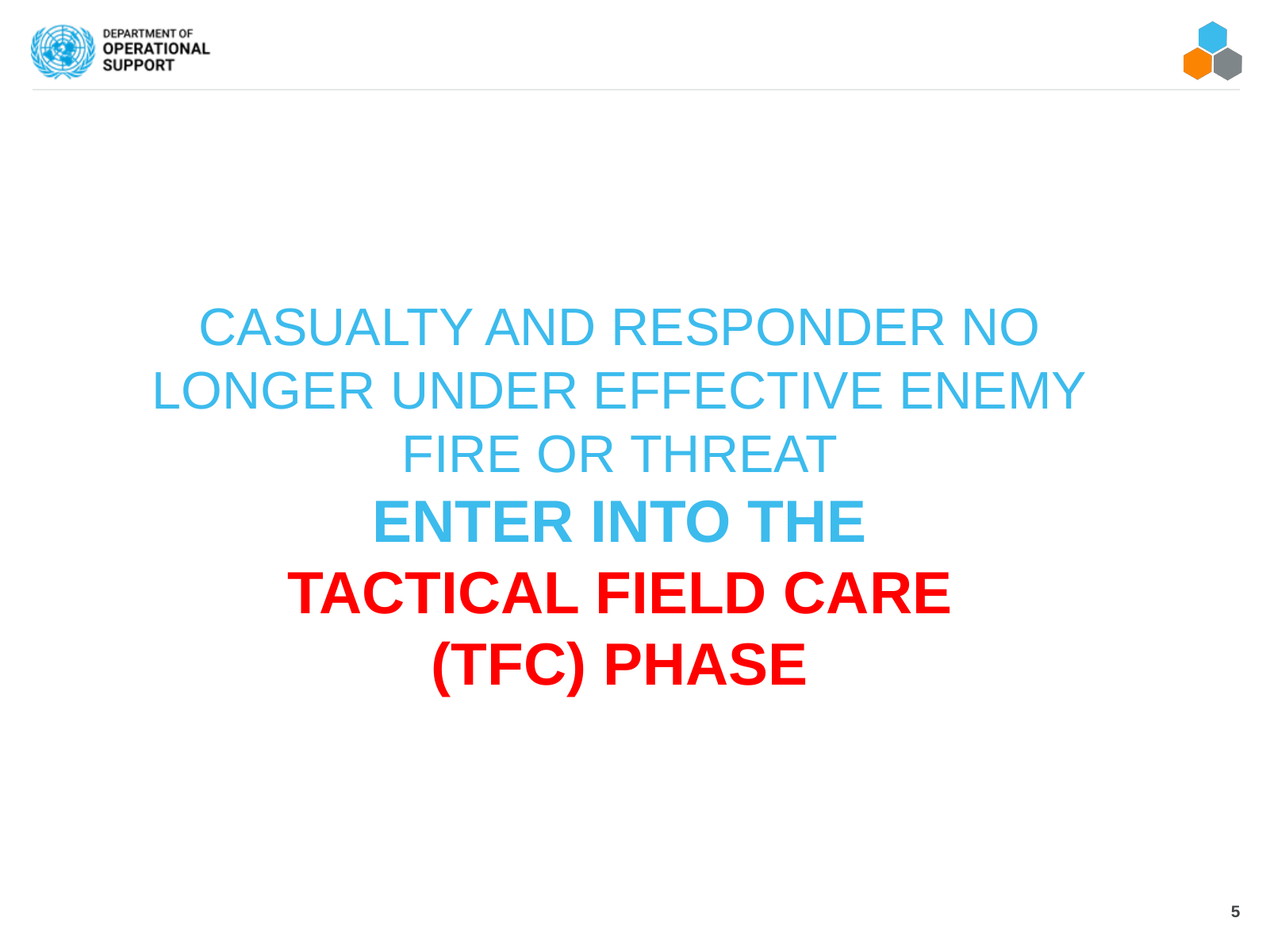

#
CASUALTY AND RESPONDER NO
LONGER UNDER EFFECTIVE ENEMY
FIRE OR THREAT
ENTER INTO THE
TACTICAL FIELD CARE
(TFC) PHASE